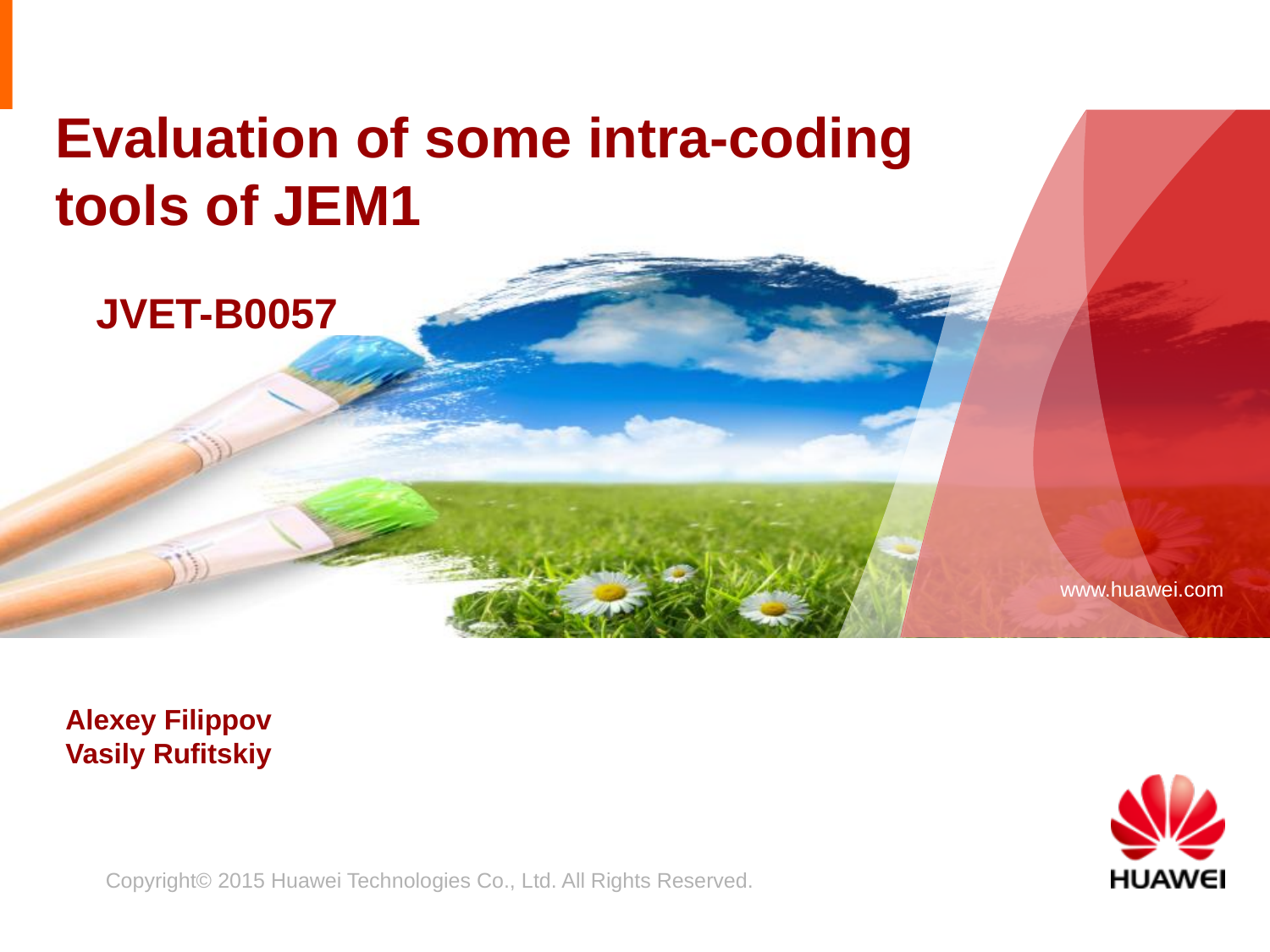

# Evaluation of some intra-coding tools of JEM1
JVET-B0057

Alexey Filippov
Vasily Rufitskiy